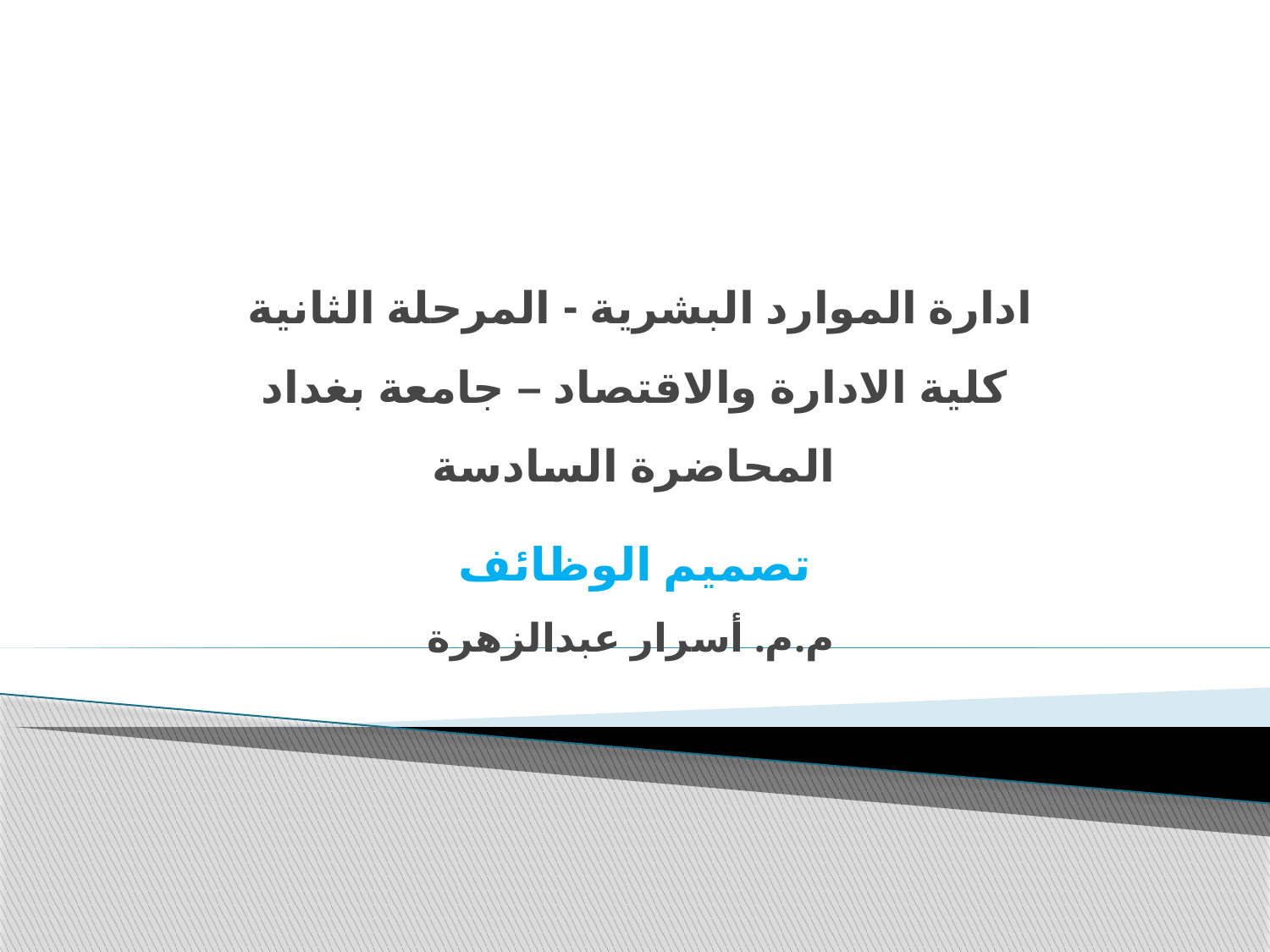

# ادارة الموارد البشرية - المرحلة الثانية كلية الادارة والاقتصاد – جامعة بغداد المحاضرة السادسة
تصميم الوظائف
م.م. أسرار عبدالزهرة